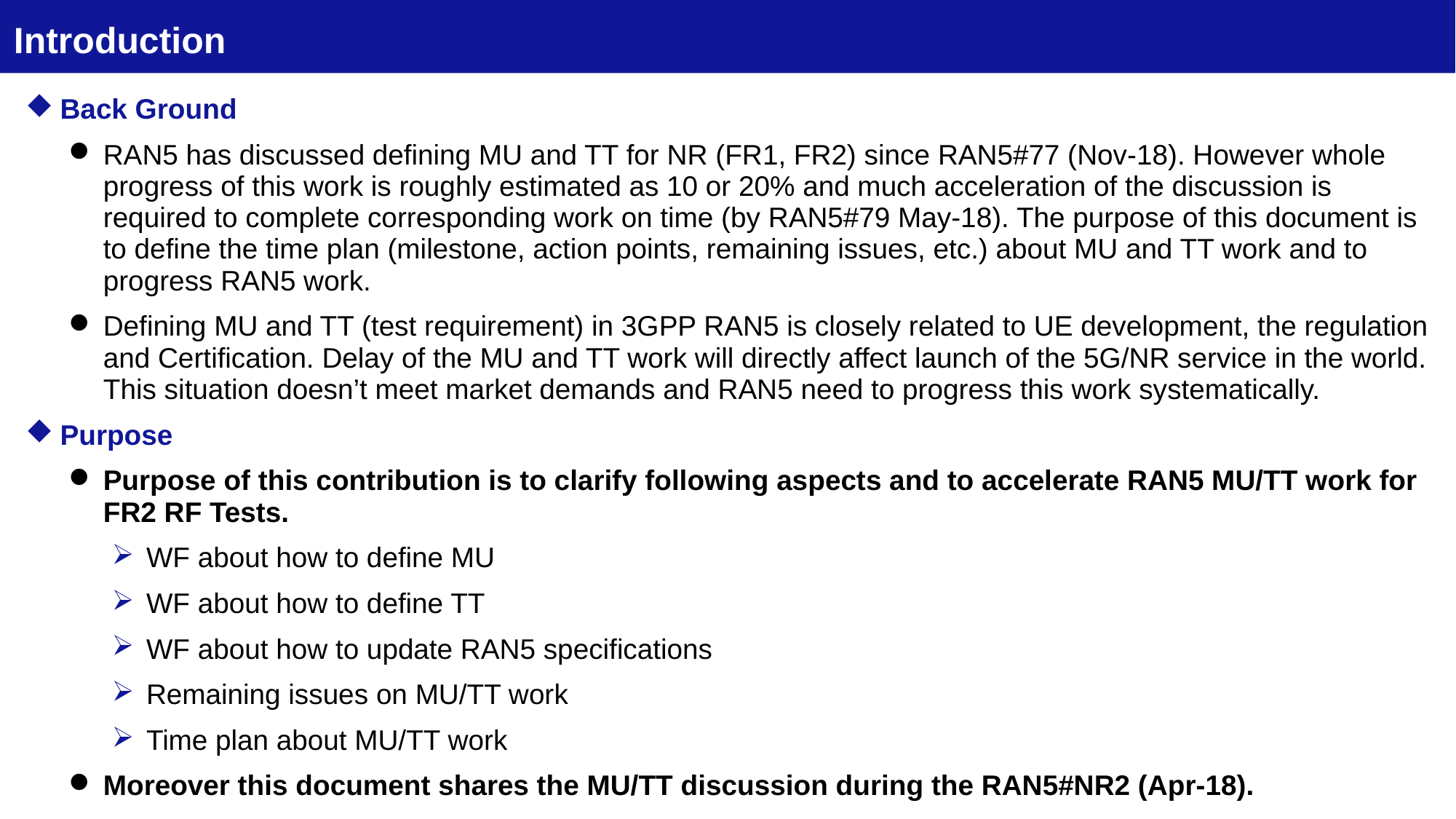

# Introduction
Back Ground
RAN5 has discussed defining MU and TT for NR (FR1, FR2) since RAN5#77 (Nov-18). However whole progress of this work is roughly estimated as 10 or 20% and much acceleration of the discussion is required to complete corresponding work on time (by RAN5#79 May-18). The purpose of this document is to define the time plan (milestone, action points, remaining issues, etc.) about MU and TT work and to progress RAN5 work.
Defining MU and TT (test requirement) in 3GPP RAN5 is closely related to UE development, the regulation and Certification. Delay of the MU and TT work will directly affect launch of the 5G/NR service in the world. This situation doesn’t meet market demands and RAN5 need to progress this work systematically.
Purpose
Purpose of this contribution is to clarify following aspects and to accelerate RAN5 MU/TT work for FR2 RF Tests.
WF about how to define MU
WF about how to define TT
WF about how to update RAN5 specifications
Remaining issues on MU/TT work
Time plan about MU/TT work
Moreover this document shares the MU/TT discussion during the RAN5#NR2 (Apr-18).